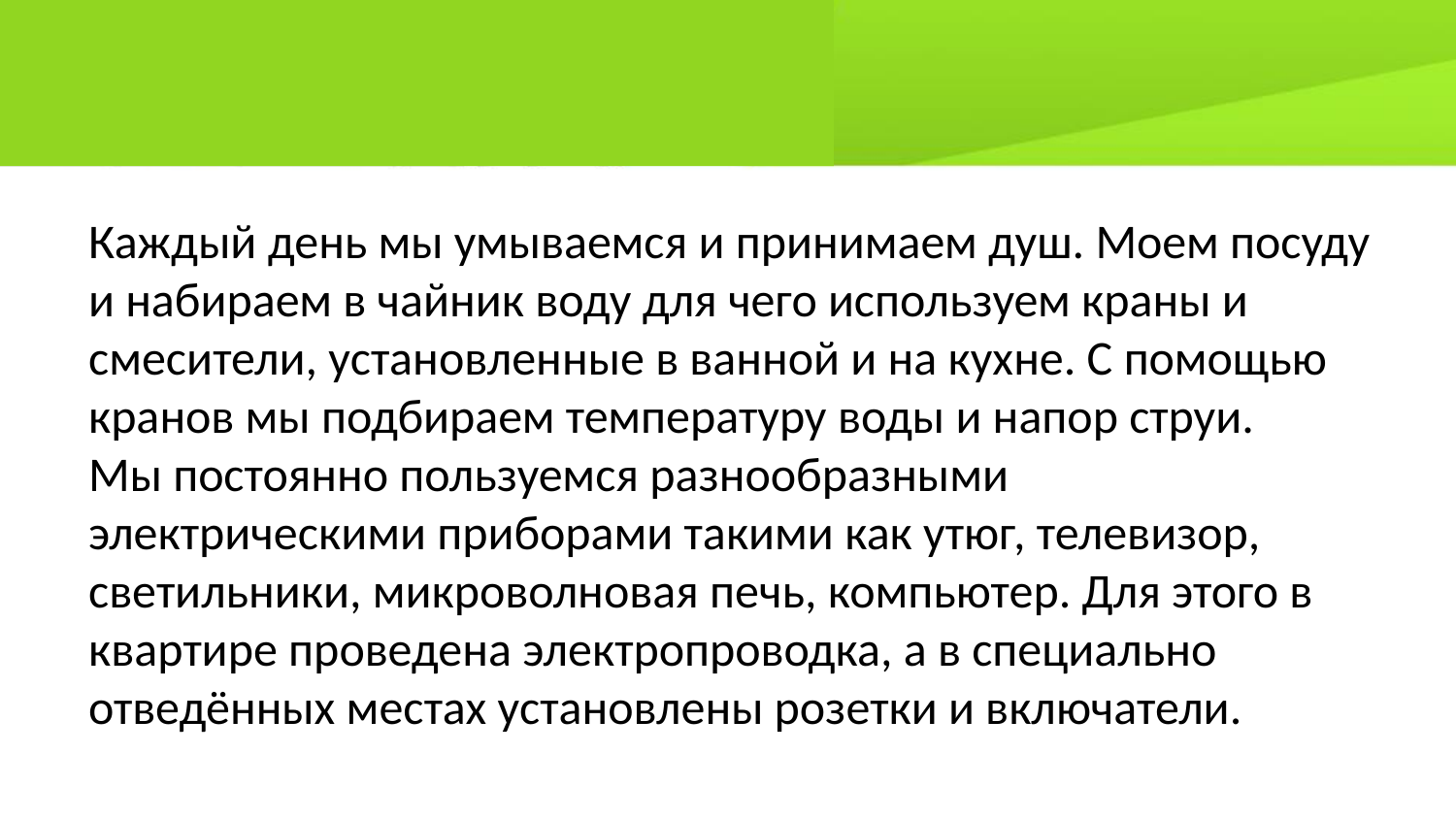

Каждый день мы умываемся и принимаем душ. Моем посуду и набираем в чайник воду для чего используем краны и смесители, установленные в ванной и на кухне. С помощью кранов мы подбираем температуру воды и напор струи.
Мы постоянно пользуемся разнообразными
электрическими приборами такими как утюг, телевизор,
светильники, микроволновая печь, компьютер. Для этого в квартире проведена электропроводка, а в специально отведённых местах установлены розетки и включатели.